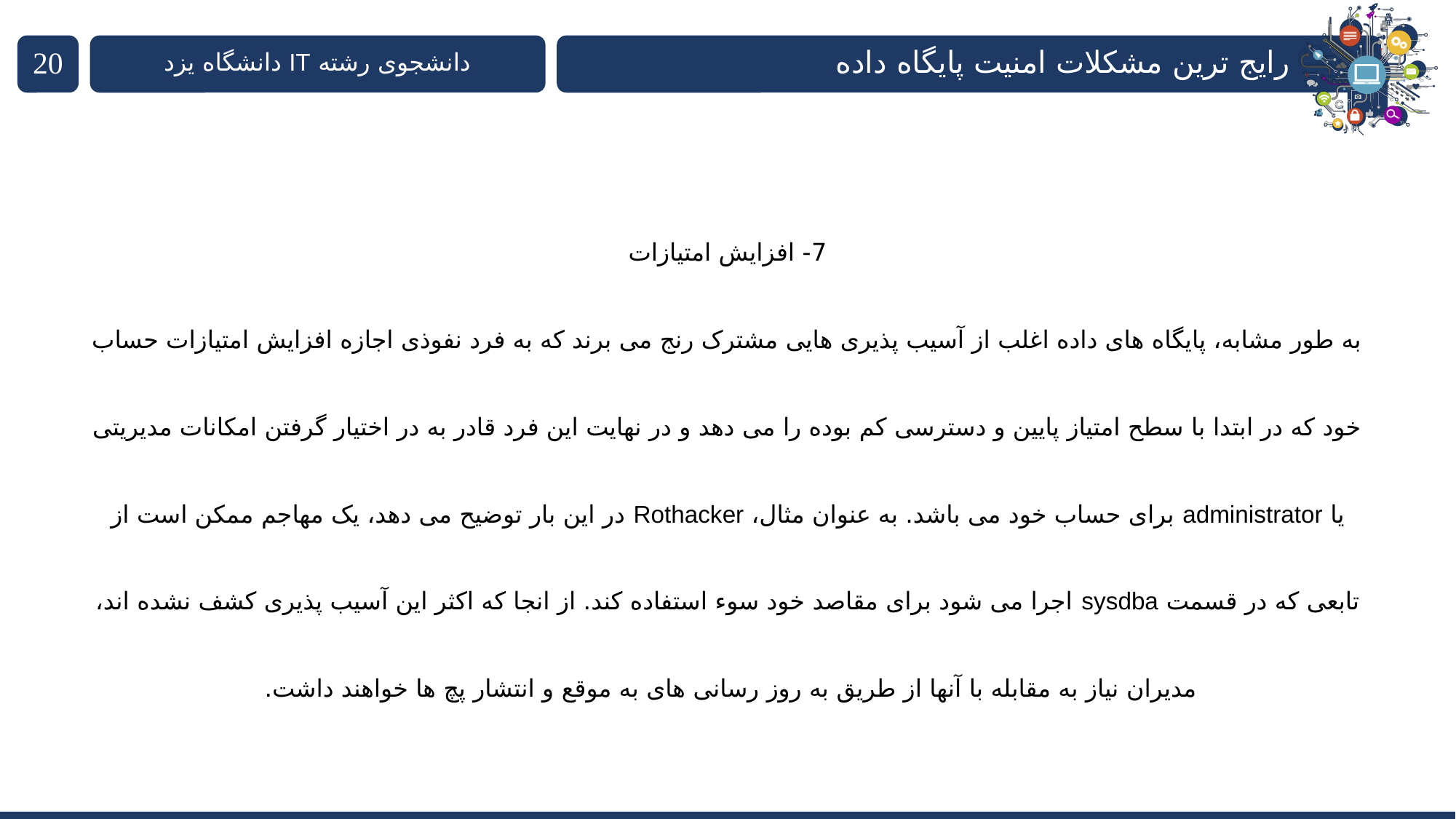

رایج ترین مشکلات امنیت پایگاه داده
دانشجوی رشته IT دانشگاه یزد
7- افزایش امتیازات
به طور مشابه، پایگاه های داده اغلب از آسیب پذیری هایی مشترک رنج می برند که به فرد نفوذی اجازه افزایش امتیازات حساب خود که در ابتدا با سطح امتیاز پایین و دسترسی کم بوده را می دهد و در نهایت این فرد قادر به در اختیار گرفتن امکانات مدیریتی یا administrator برای حساب خود می باشد. به عنوان مثال، Rothacker در این بار توضیح می دهد، یک مهاجم ممکن است از تابعی که در قسمت sysdba اجرا می شود برای مقاصد خود سوء استفاده کند. از انجا که اکثر این آسیب پذیری کشف نشده اند، مدیران نیاز به مقابله با آنها از طریق به روز رسانی های به موقع و انتشار پچ ها خواهند داشت.